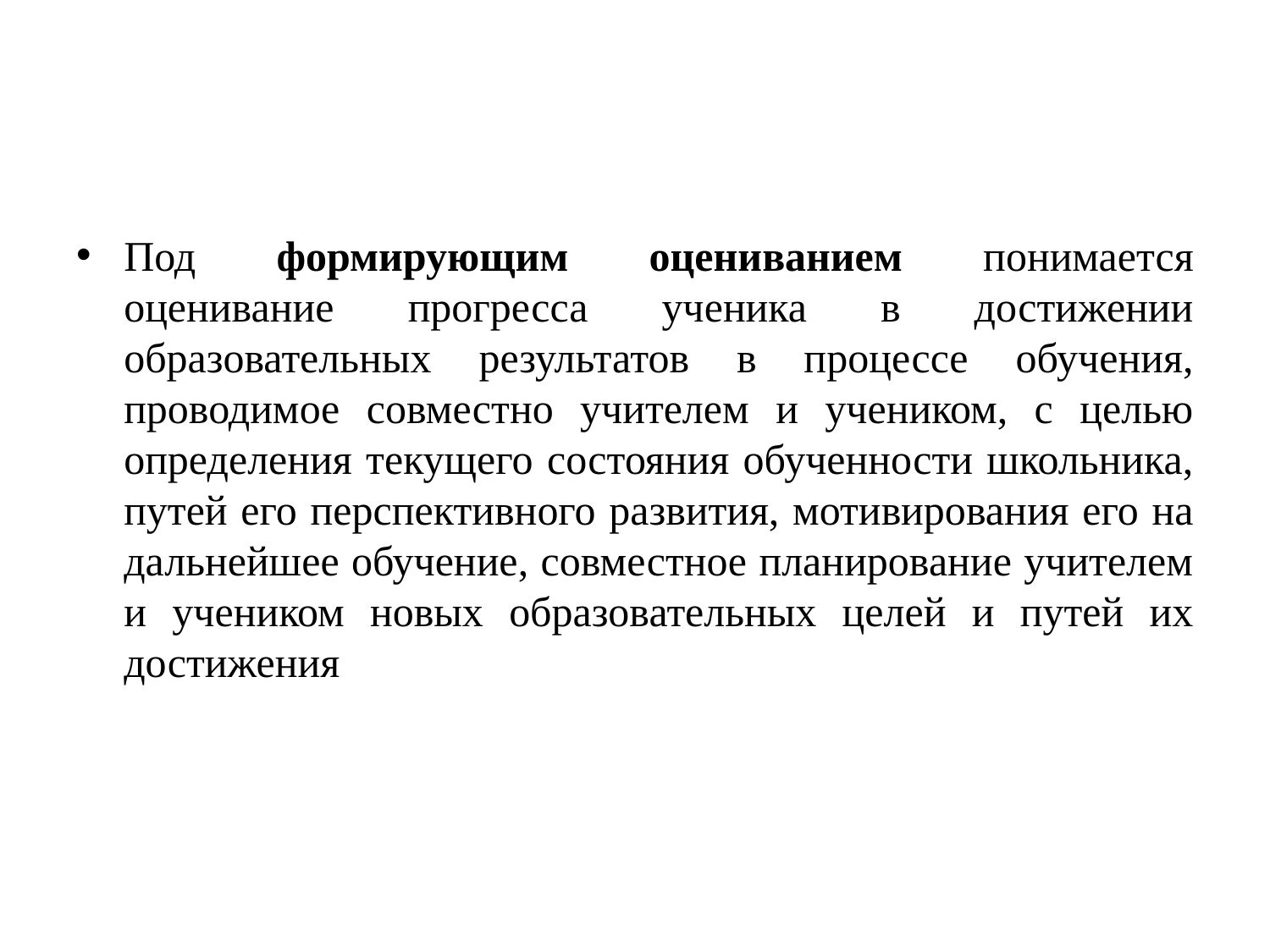

#
Под формирующим оцениванием понимается оценивание прогресса ученика в достижении образовательных результатов в процессе обучения, проводимое совместно учителем и учеником, с целью определения текущего состояния обученности школьника, путей его перспективного развития, мотивирования его на дальнейшее обучение, совместное планирование учителем и учеником новых образовательных целей и путей их достижения